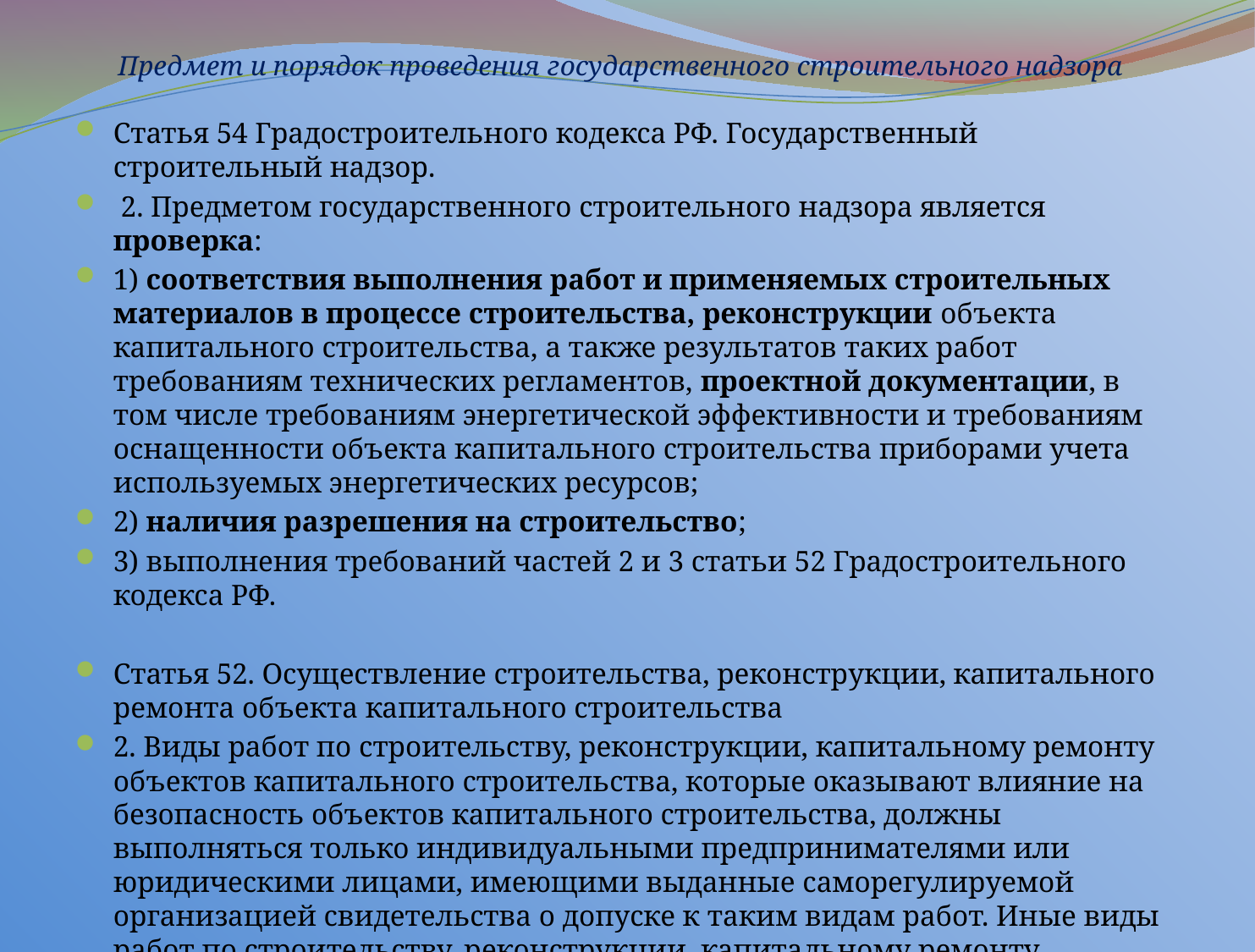

# Предмет и порядок проведения государственного строительного надзора
Статья 54 Градостроительного кодекса РФ. Государственный строительный надзор.
 2. Предметом государственного строительного надзора является проверка:
1) соответствия выполнения работ и применяемых строительных материалов в процессе строительства, реконструкции объекта капитального строительства, а также результатов таких работ требованиям технических регламентов, проектной документации, в том числе требованиям энергетической эффективности и требованиям оснащенности объекта капитального строительства приборами учета используемых энергетических ресурсов;
2) наличия разрешения на строительство;
3) выполнения требований частей 2 и 3 статьи 52 Градостроительного кодекса РФ.

Статья 52. Осуществление строительства, реконструкции, капитального ремонта объекта капитального строительства
2. Виды работ по строительству, реконструкции, капитальному ремонту объектов капитального строительства, которые оказывают влияние на безопасность объектов капитального строительства, должны выполняться только индивидуальными предпринимателями или юридическими лицами, имеющими выданные саморегулируемой организацией свидетельства о допуске к таким видам работ. Иные виды работ по строительству, реконструкции, капитальному ремонту объектов капитального строительства могут выполняться любыми физическими или юридическими лицами.